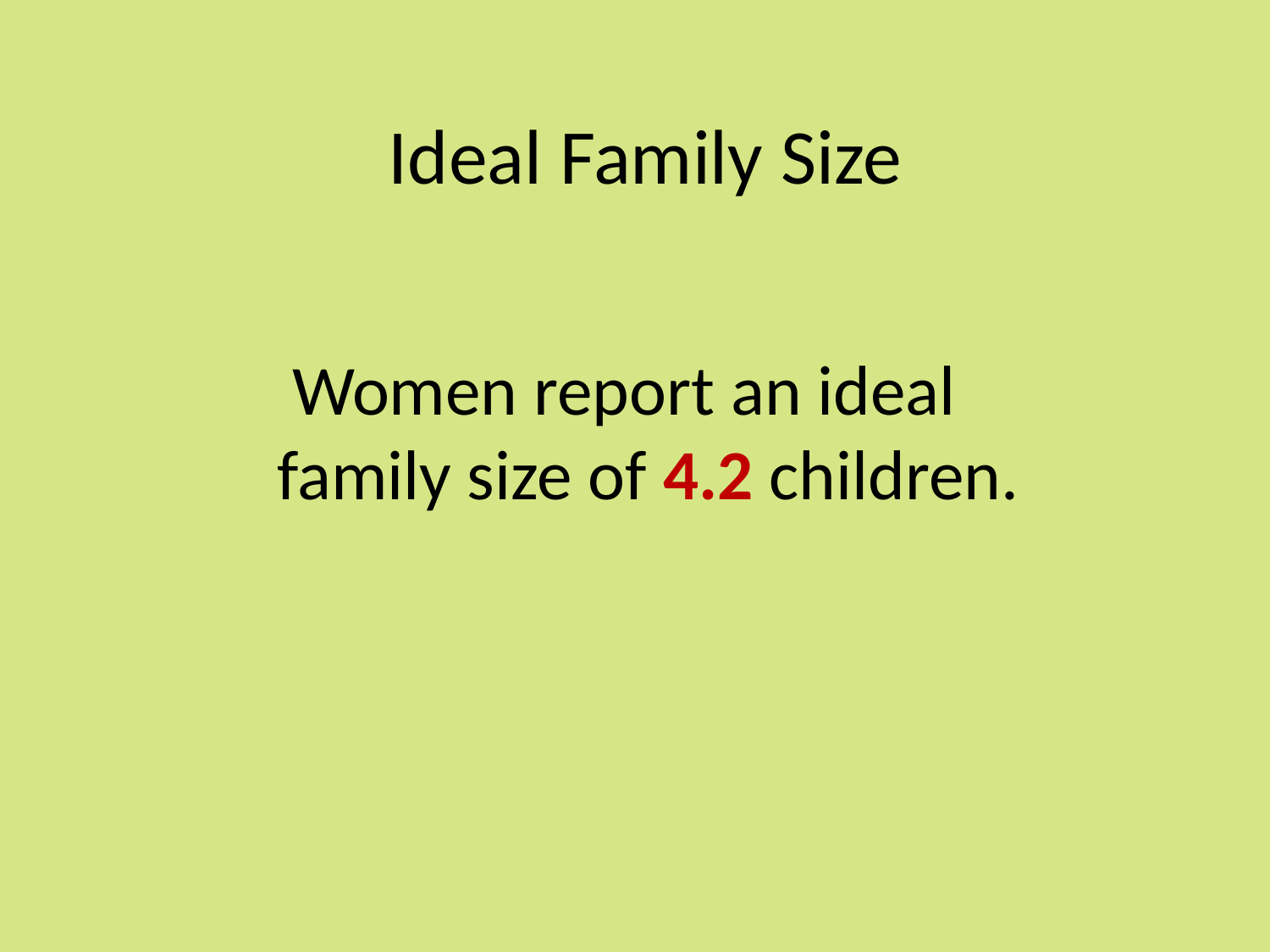

# Ideal Family Size
Women report an ideal family size of 4.2 children.